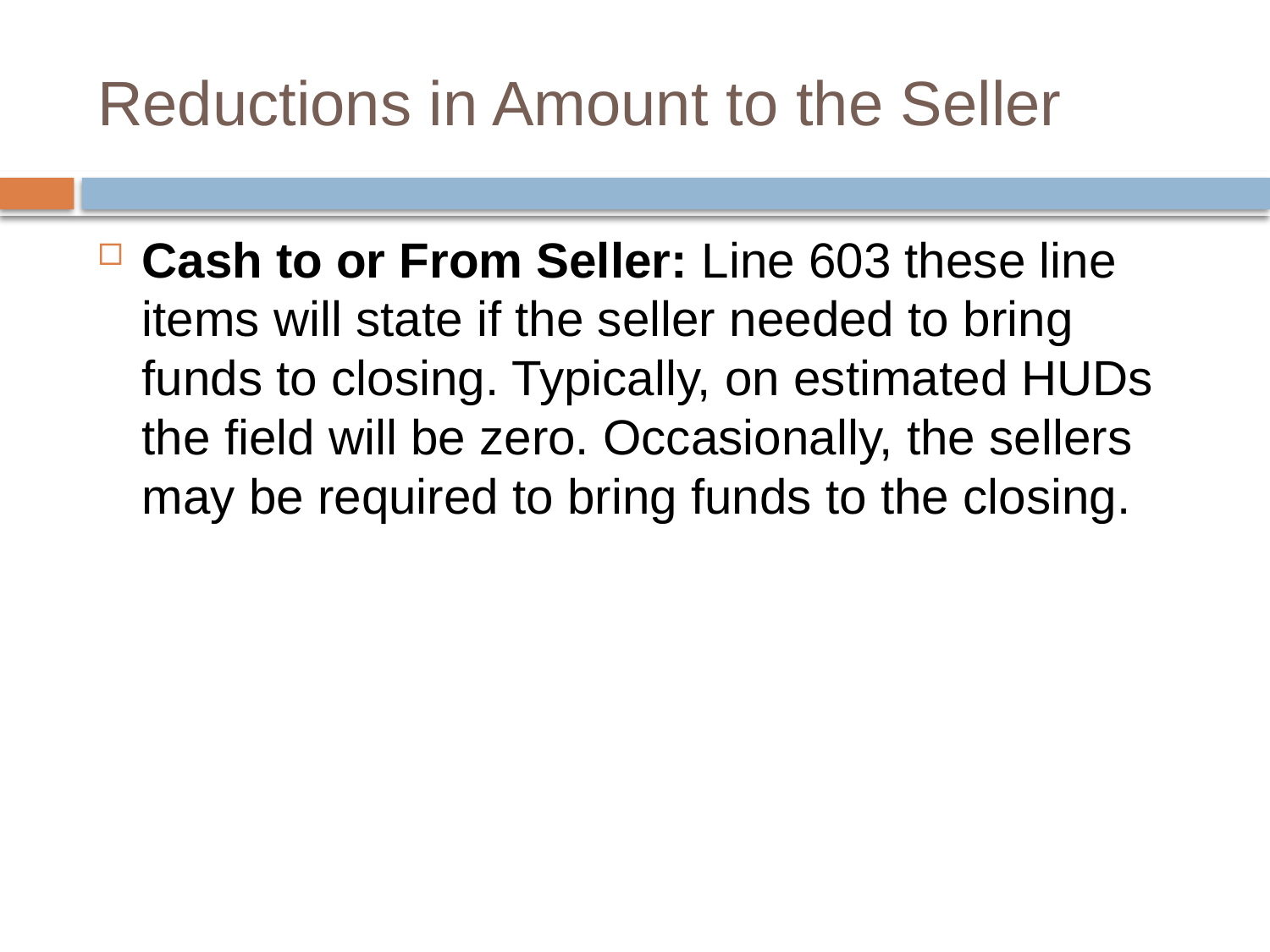

# Reductions in Amount to the Seller
Cash to or From Seller: Line 603 these line items will state if the seller needed to bring funds to closing. Typically, on estimated HUDs the field will be zero. Occasionally, the sellers may be required to bring funds to the closing.